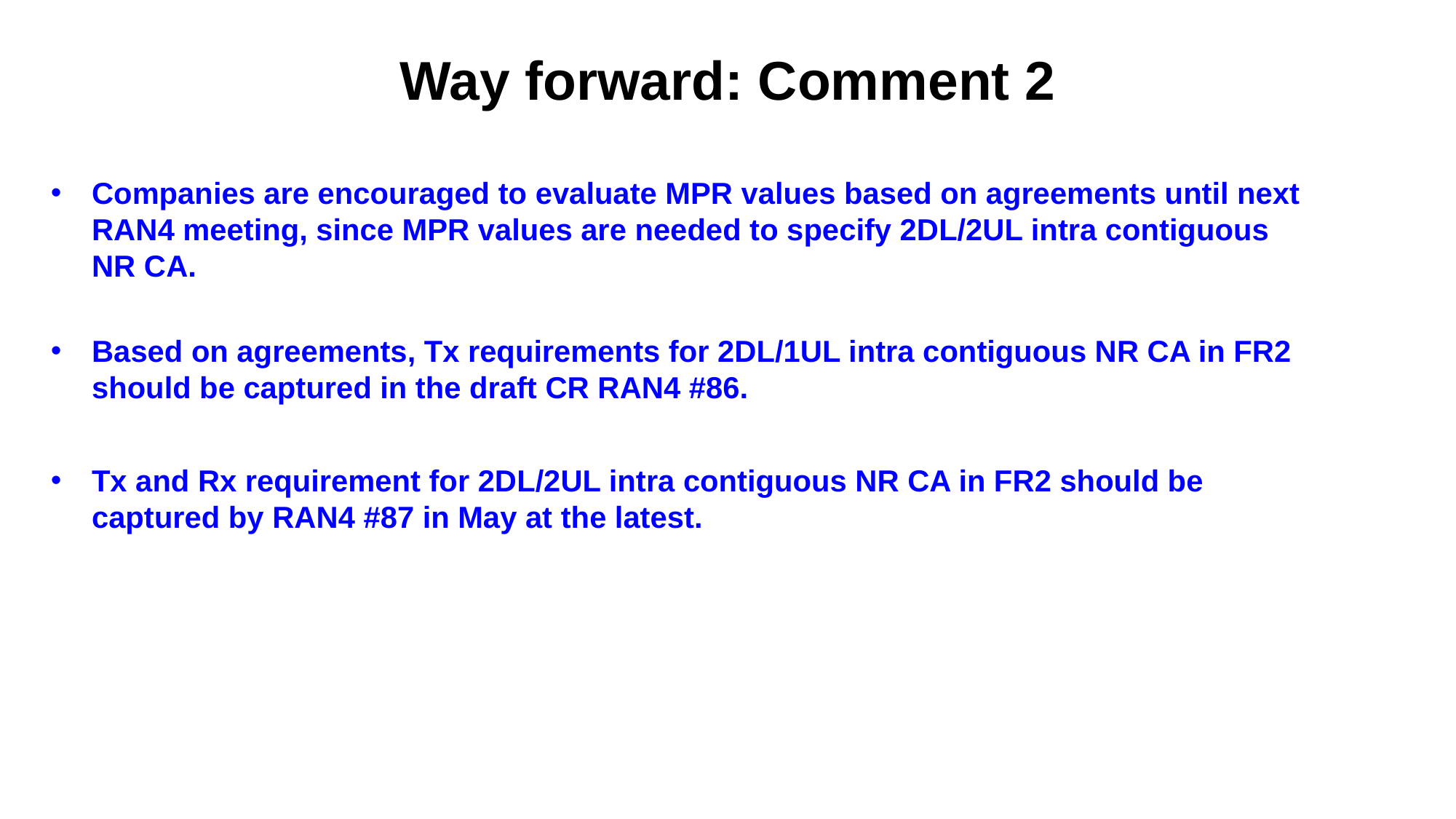

# Way forward: Comment 2
Companies are encouraged to evaluate MPR values based on agreements until next RAN4 meeting, since MPR values are needed to specify 2DL/2UL intra contiguous NR CA.

Based on agreements, Tx requirements for 2DL/1UL intra contiguous NR CA in FR2 should be captured in the draft CR RAN4 #86.

Tx and Rx requirement for 2DL/2UL intra contiguous NR CA in FR2 should be captured by RAN4 #87 in May at the latest.